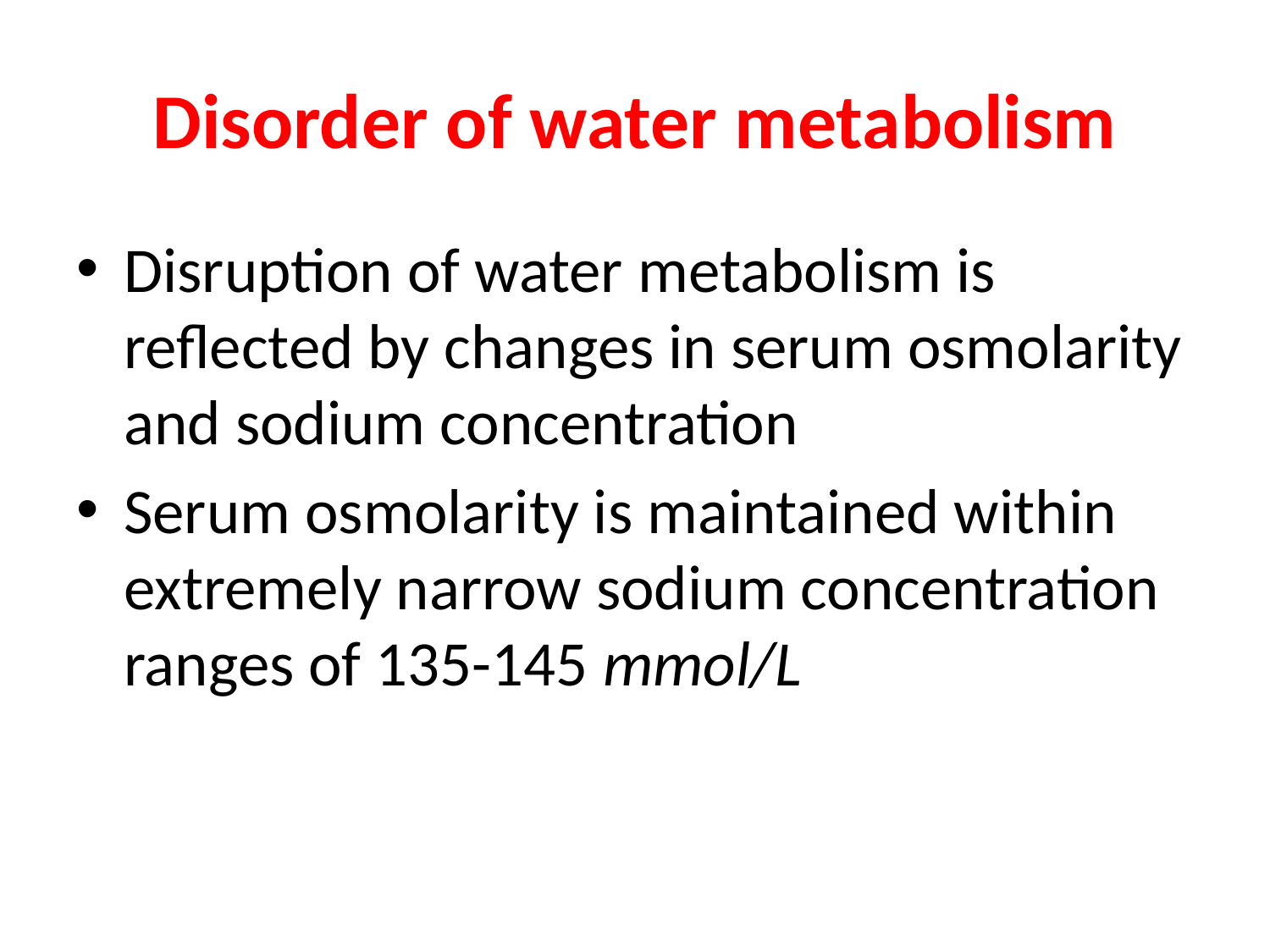

# Disorder of water metabolism
Disruption of water metabolism is reflected by changes in serum osmolarity and sodium concentration
Serum osmolarity is maintained within extremely narrow sodium concentration ranges of 135-145 mmol/L